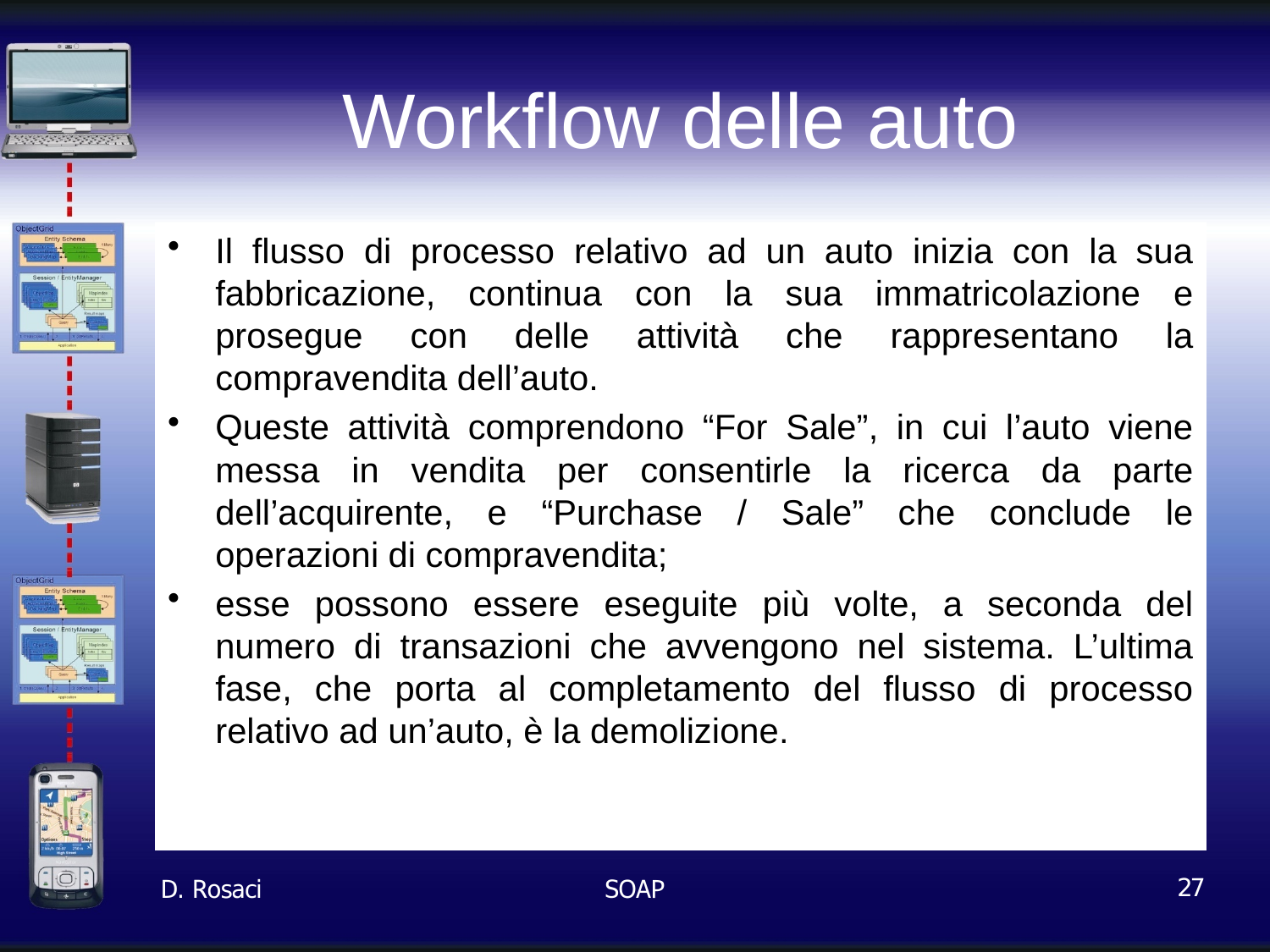

# Workflow delle auto
Il flusso di processo relativo ad un auto inizia con la sua fabbricazione, continua con la sua immatricolazione e prosegue con delle attività che rappresentano la compravendita dell’auto.
Queste attività comprendono “For Sale”, in cui l’auto viene messa in vendita per consentirle la ricerca da parte dell’acquirente, e “Purchase / Sale” che conclude le operazioni di compravendita;
esse possono essere eseguite più volte, a seconda del numero di transazioni che avvengono nel sistema. L’ultima fase, che porta al completamento del flusso di processo relativo ad un’auto, è la demolizione.
D. Rosaci
SOAP